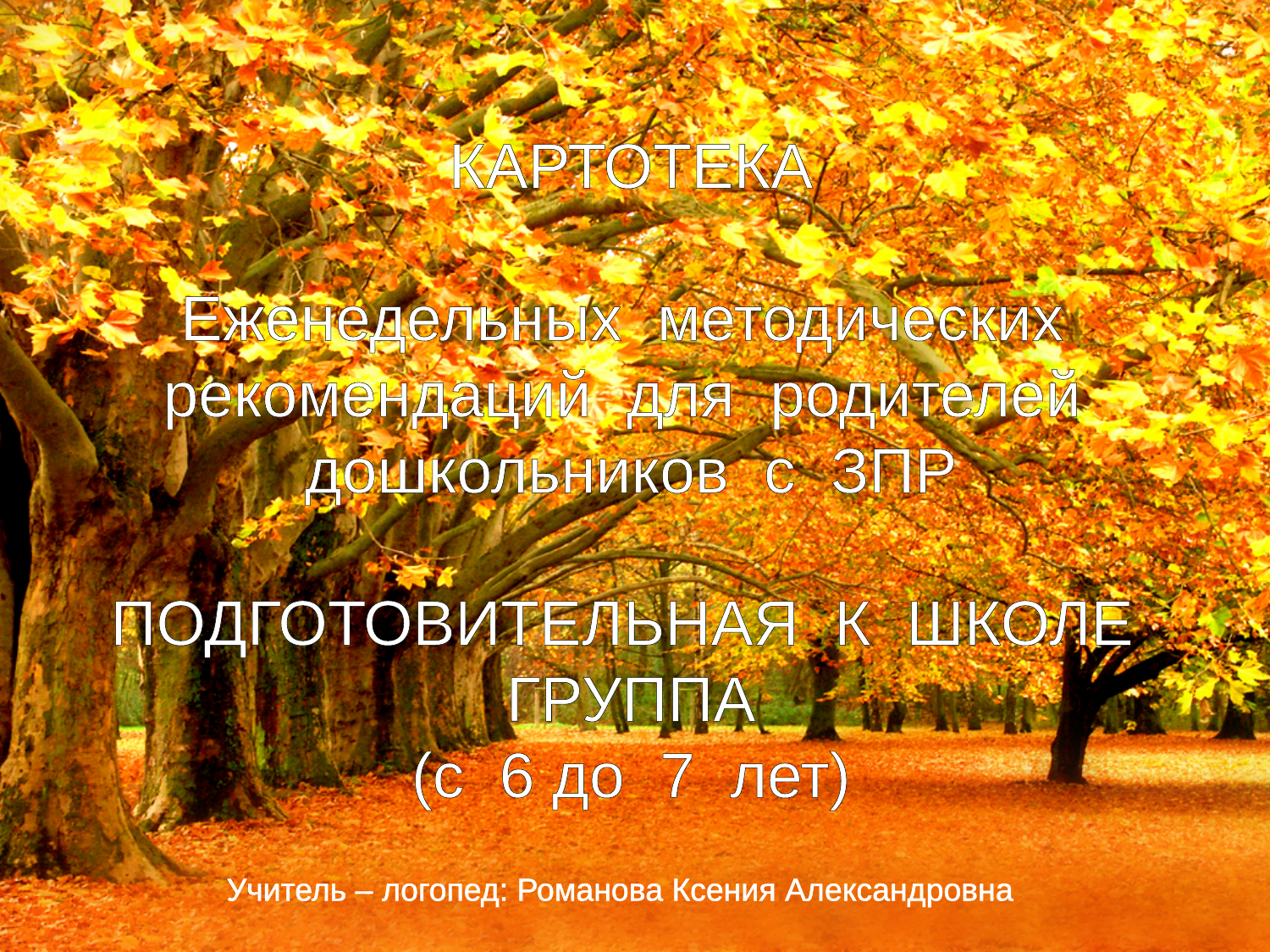

# КАРТОТЕКА   Еженедельных  методических  рекомендаций  для  родителей  дошкольников  с  ЗПР   ПОДГОТОВИТЕЛЬНАЯ  К  ШКОЛЕ  ГРУППА (с  6 до  7  лет)
Учитель – логопед: Романова Ксения Александровна